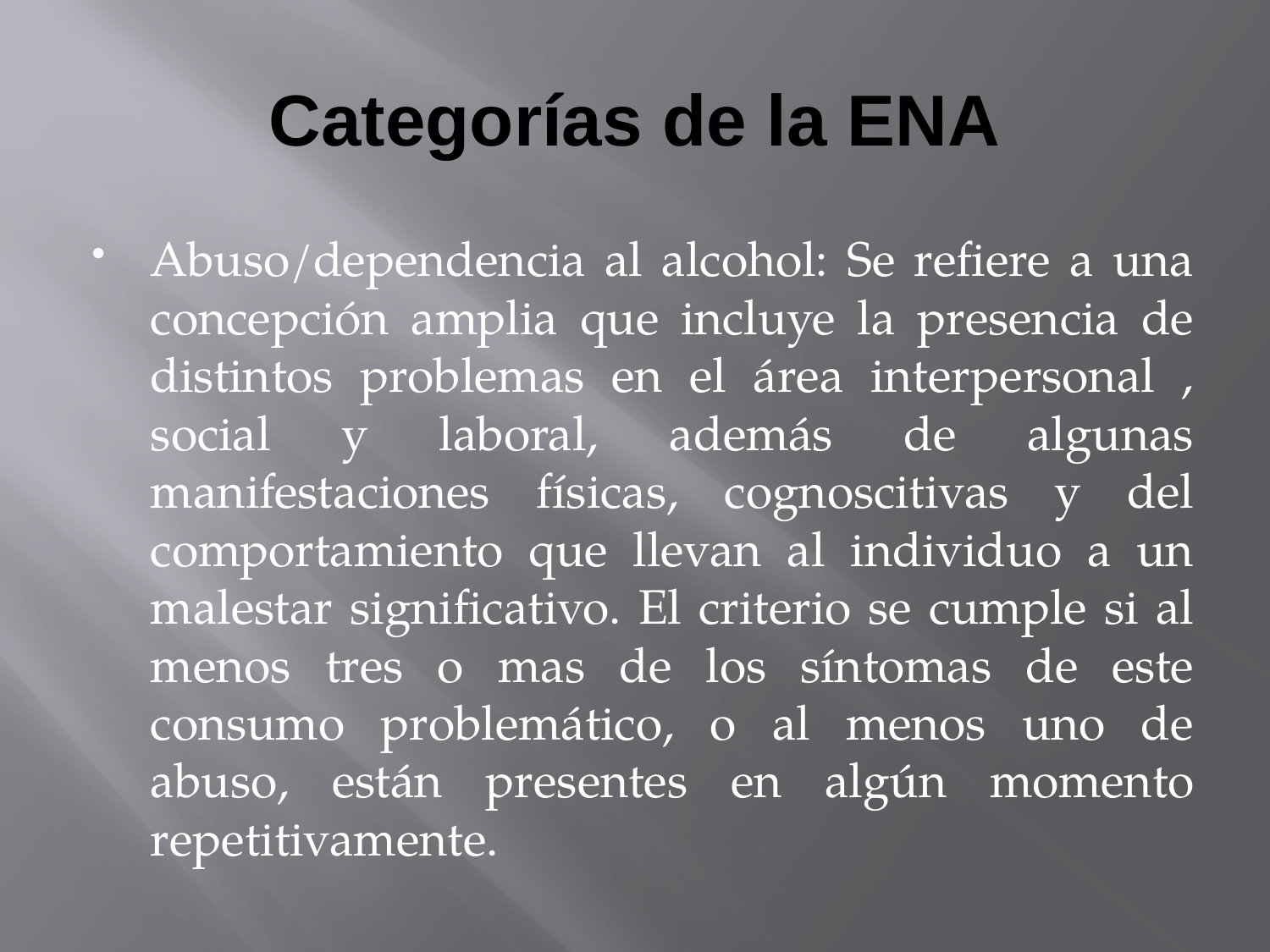

# Categorías de la ENA
Abuso/dependencia al alcohol: Se refiere a una concepción amplia que incluye la presencia de distintos problemas en el área interpersonal , social y laboral, además de algunas manifestaciones físicas, cognoscitivas y del comportamiento que llevan al individuo a un malestar significativo. El criterio se cumple si al menos tres o mas de los síntomas de este consumo problemático, o al menos uno de abuso, están presentes en algún momento repetitivamente.